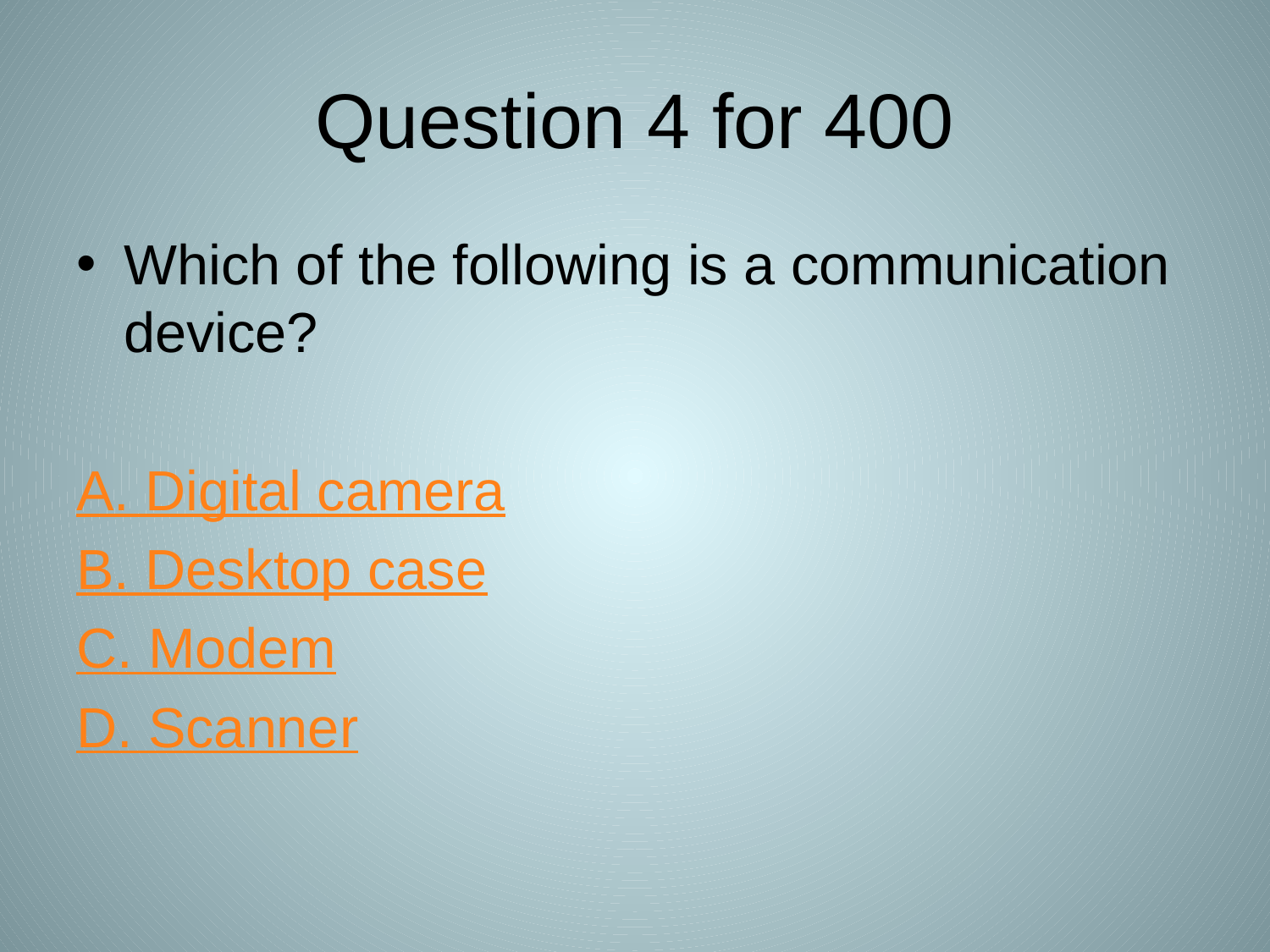

# Question 4 for 400
Which of the following is a communication device?

A. Digital camera
B. Desktop case
C. Modem
D. Scanner